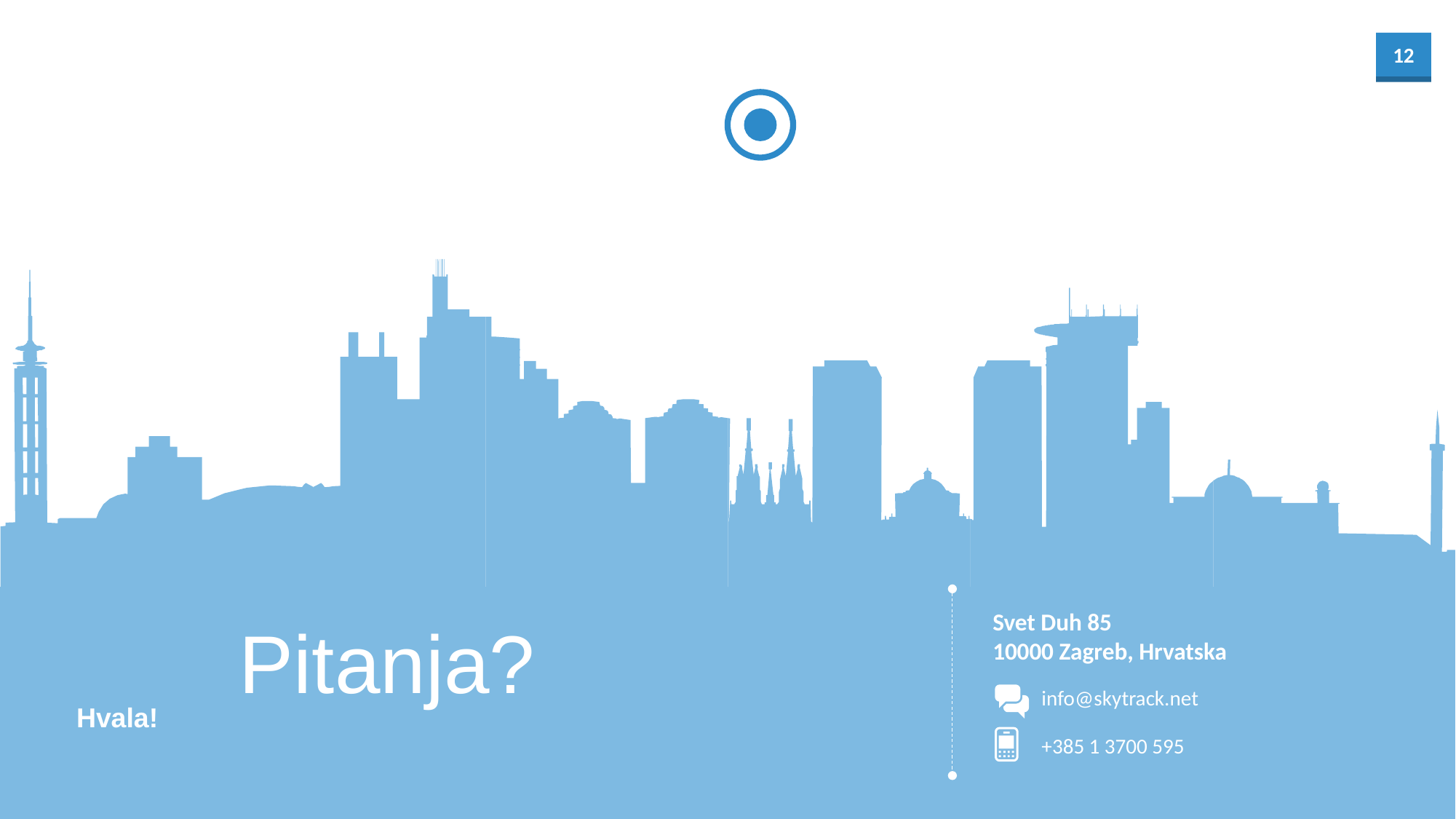

Svet Duh 85
10000 Zagreb, Hrvatska
Pitanja?
info@skytrack.net

Hvala!

+385 1 3700 595